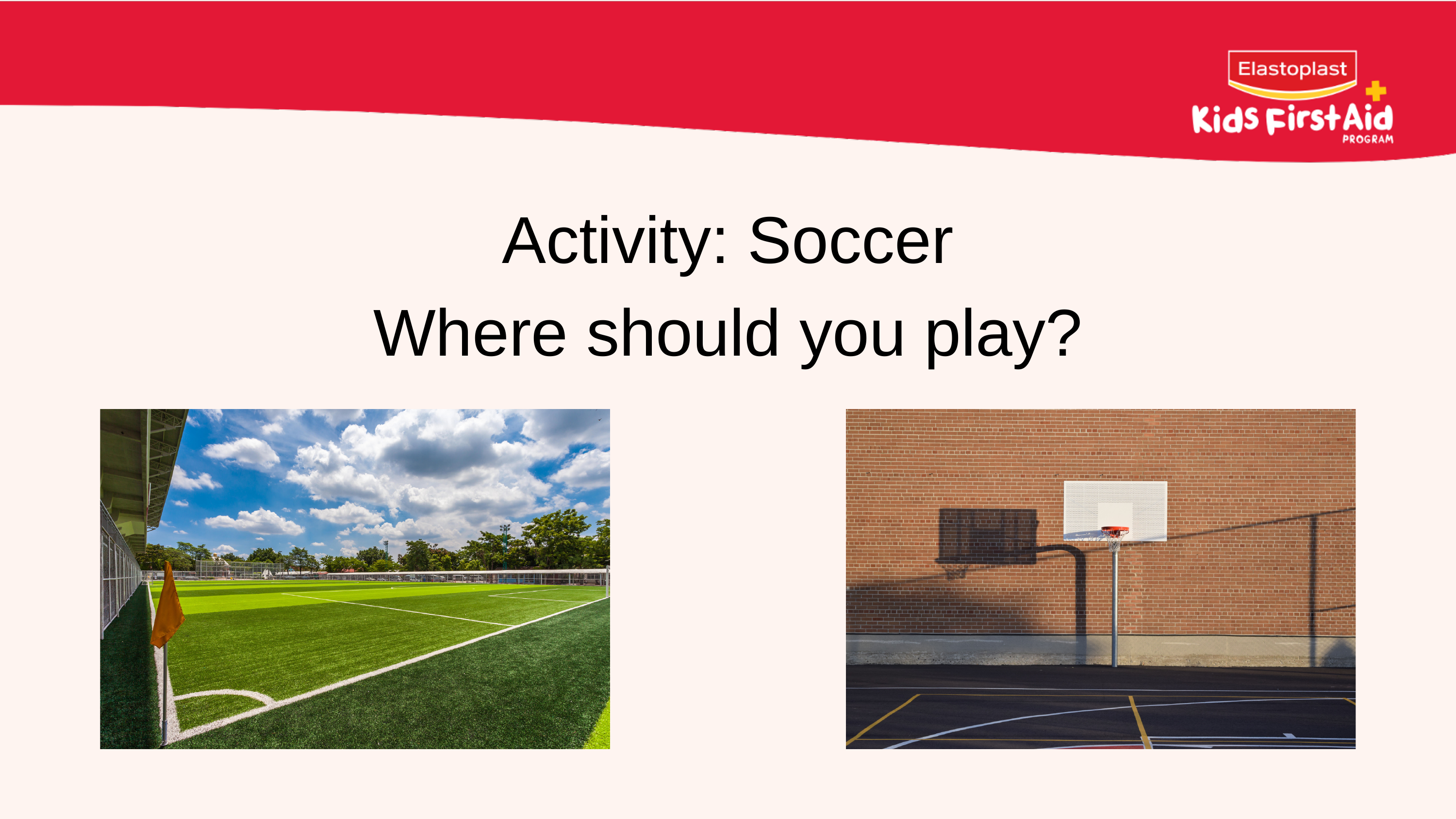

Activity: Soccer
Where should you play?

43